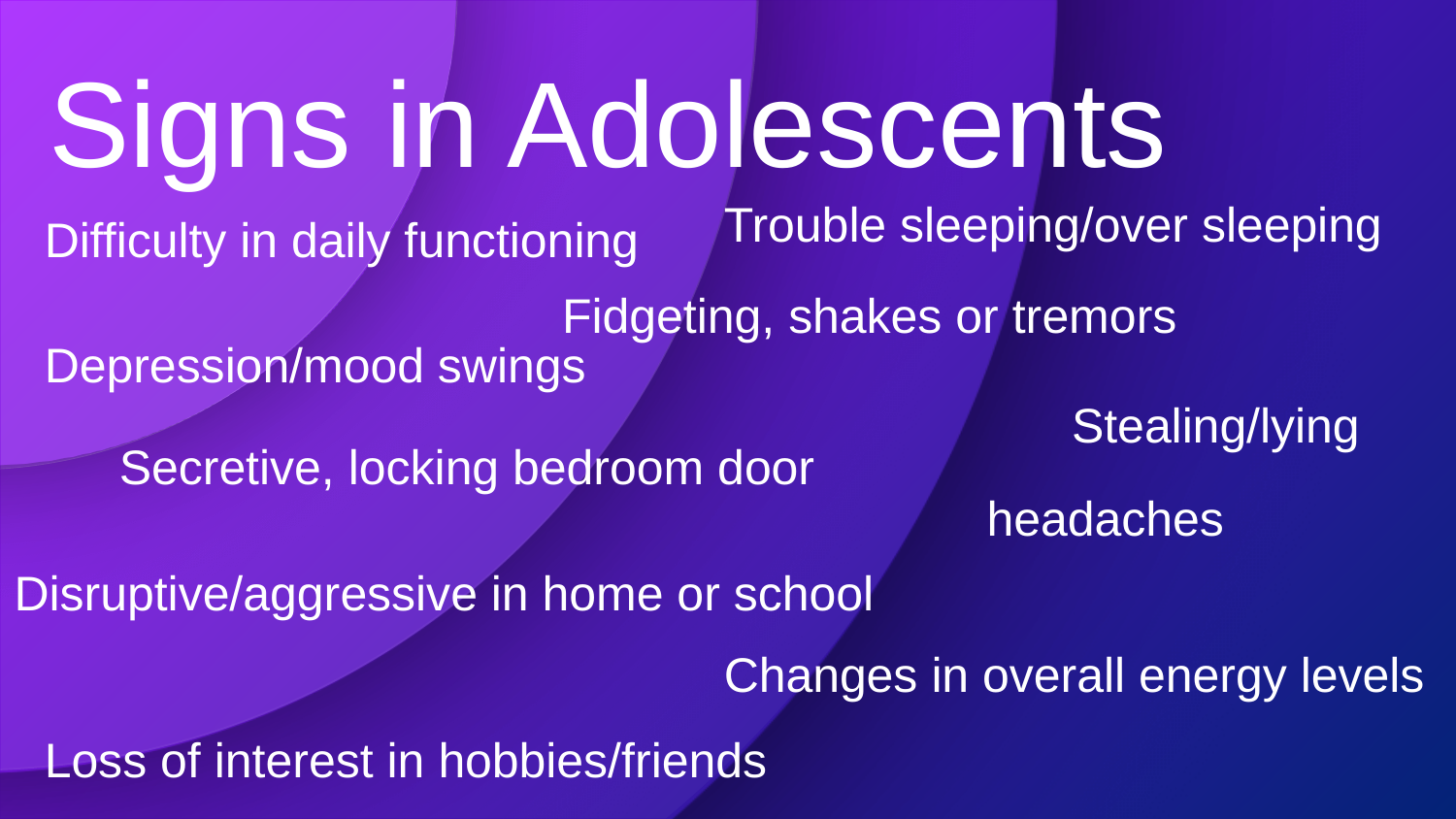

Signs in Adolescents
Trouble sleeping/over sleeping
Difficulty in daily functioning
Fidgeting, shakes or tremors
Depression/mood swings
Stealing/lying
Secretive, locking bedroom door
headaches
Disruptive/aggressive in home or school
Changes in overall energy levels
Loss of interest in hobbies/friends